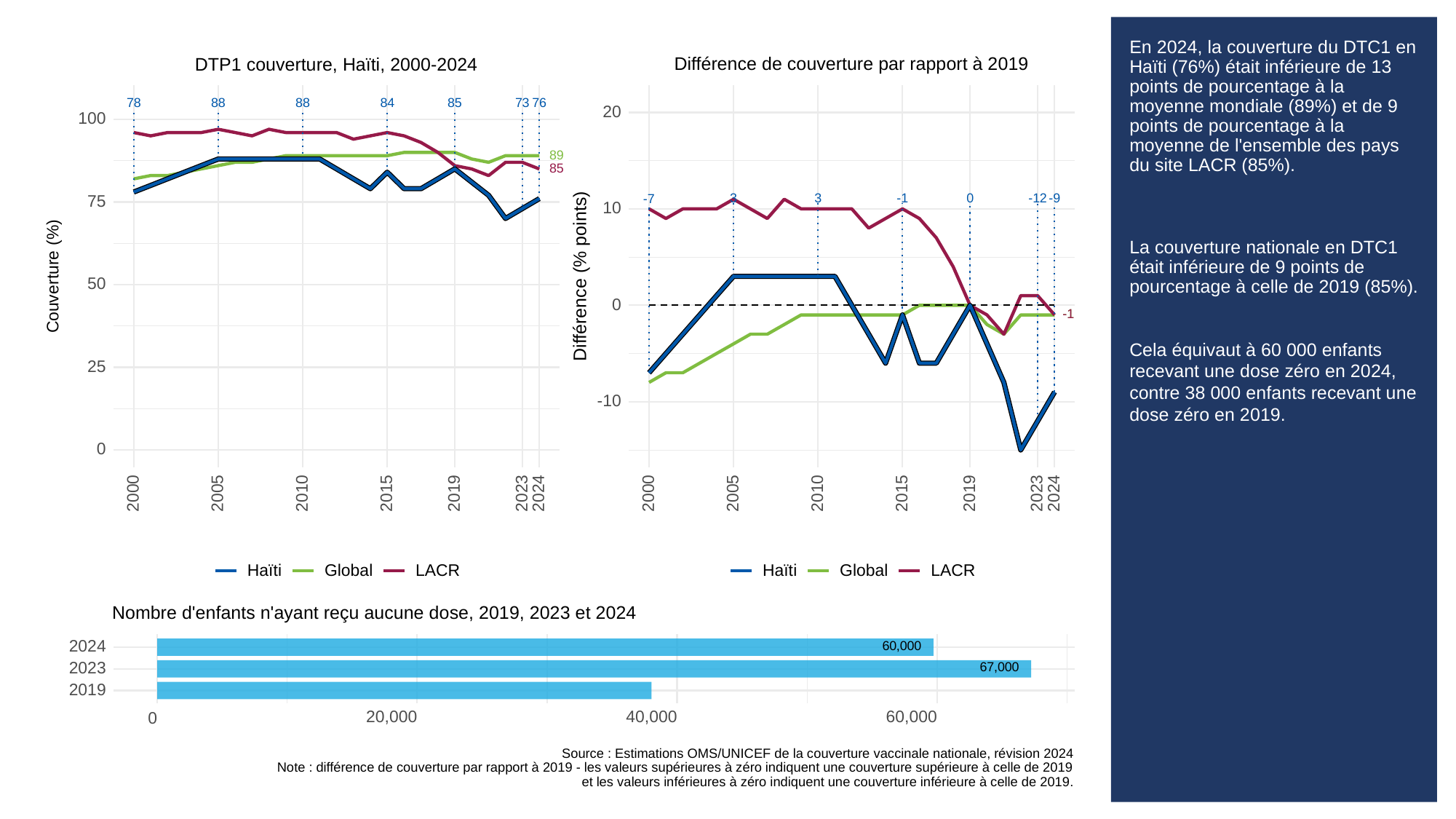

# En 2024, la couverture du DTC1 en Haïti (76%) était inférieure de 13 points de pourcentage à la moyenne mondiale (89%) et de 9 points de pourcentage à la moyenne de l'ensemble des pays du site LACR (85%).

La couverture nationale en DTC1 était inférieure de 9 points de pourcentage à celle de 2019 (85%).

Cela équivaut à 60 000 enfants recevant une dose zéro en 2024, contre 38 000 enfants recevant une dose zéro en 2019.

Différence de couverture par rapport à 2019
DTP1 couverture, Haïti, 2000-2024

73
78
88
88
84
85
76
20

100

89

85
3
3
0
-9
-1
-12
-7
75

10

Différence (% points)
Couverture (%)

50

0

-1
-1

25

-10

0

2023
2023
2000
2005
2010
2015
2019
2024
2000
2005
2010
2015
2019
2024
Global
LACR
Global
LACR
Haïti
Haïti

Nombre d'enfants n'ayant reçu aucune dose, 2019, 2023 et 2024

60,000
2024

67,000
2023

2019

20,000
40,000
60,000
0
Source : Estimations OMS/UNICEF de la couverture vaccinale nationale, révision 2024
Note : différence de couverture par rapport à 2019 - les valeurs supérieures à zéro indiquent une couverture supérieure à celle de 2019
et les valeurs inférieures à zéro indiquent une couverture inférieure à celle de 2019.